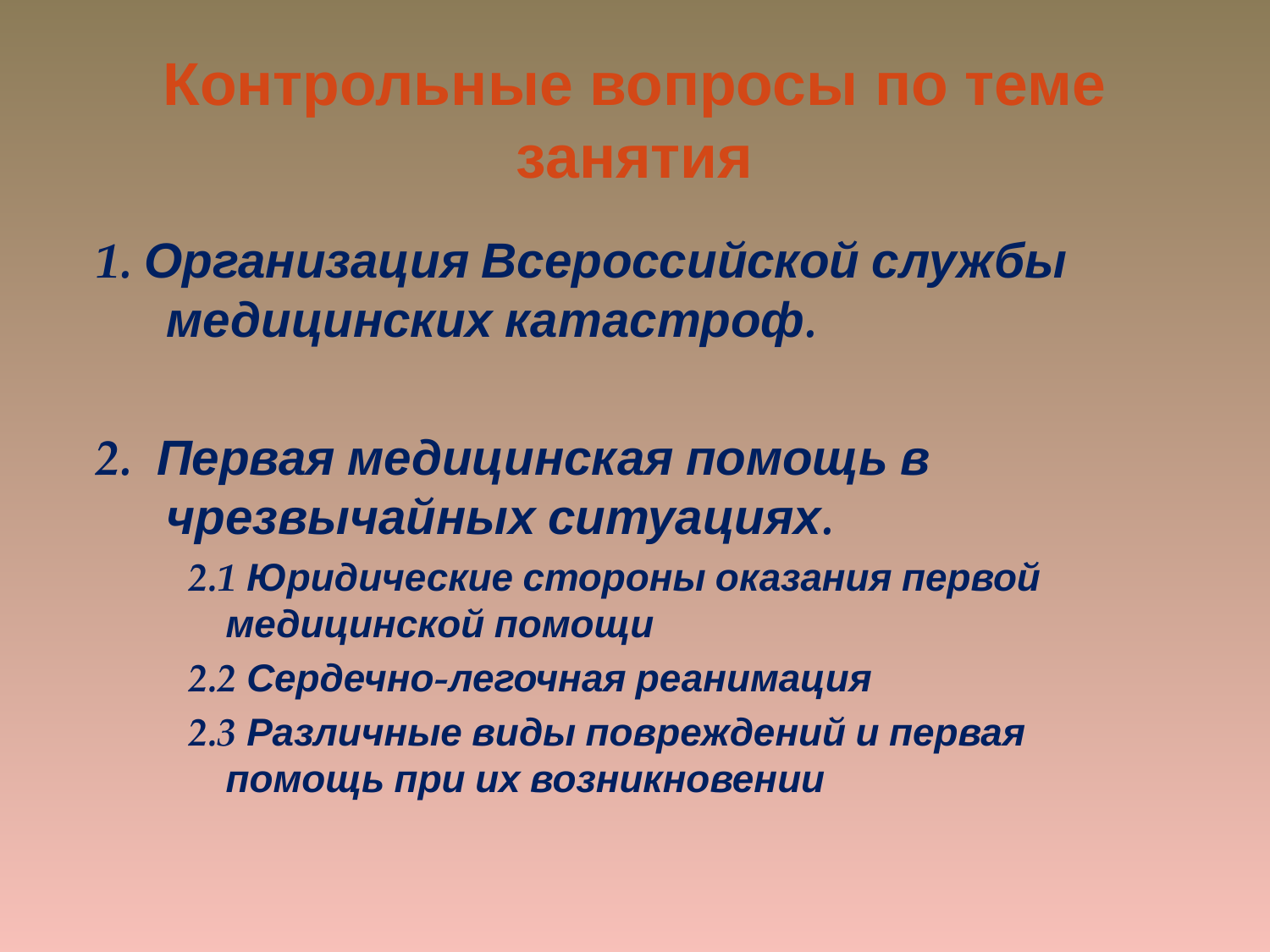

# Контрольные вопросы по теме занятия
1. Организация Всероссийской службы медицинских катастроф.

2.  Первая медицинская помощь в чрезвычайных ситуациях.
2.1 Юридические стороны оказания первой медицинской помощи
2.2 Сердечно-легочная реанимация
2.3 Различные виды повреждений и первая помощь при их возникновении